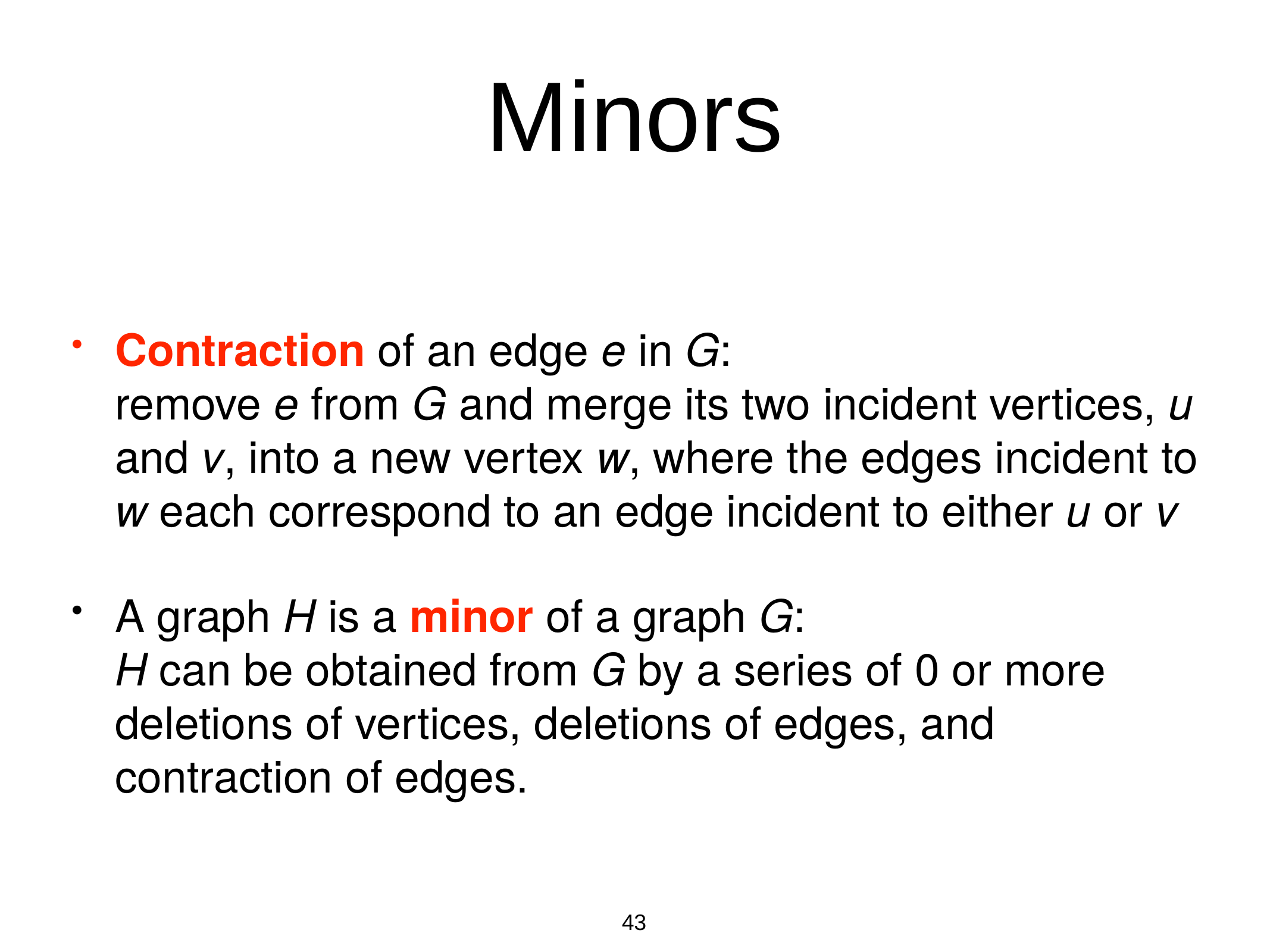

43
# Minors
Contraction of an edge e in G:
remove e from G and merge its two incident vertices, u and v, into a new vertex w, where the edges incident to w each correspond to an edge incident to either u or v
A graph H is a minor of a graph G:
H can be obtained from G by a series of 0 or more deletions of vertices, deletions of edges, and contraction of edges.